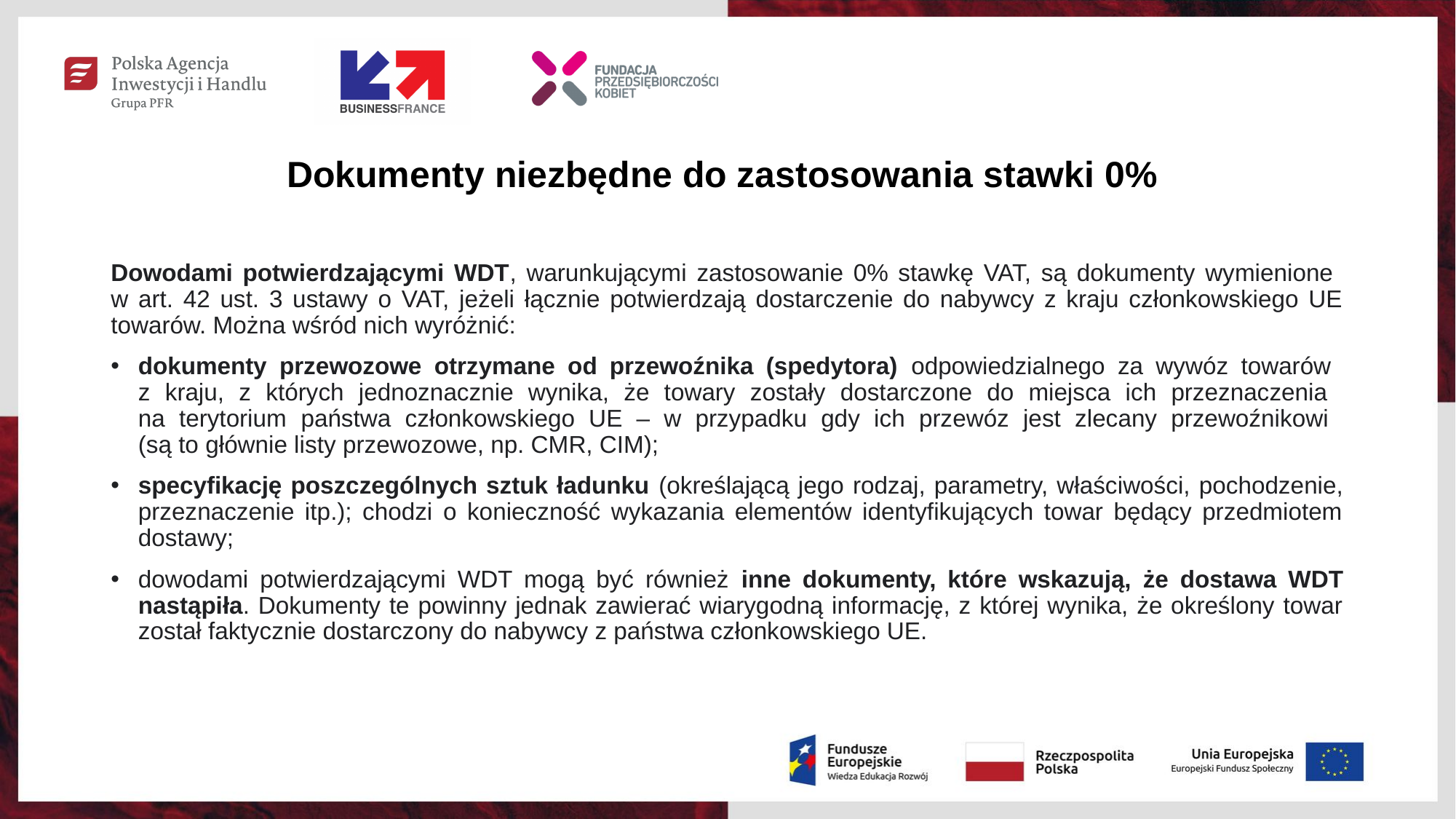

# Dokumenty niezbędne do zastosowania stawki 0%
Dowodami potwierdzającymi WDT, warunkującymi zastosowanie 0% stawkę VAT, są dokumenty wymienione
w art. 42 ust. 3 ustawy o VAT, jeżeli łącznie potwierdzają dostarczenie do nabywcy z kraju członkowskiego UE towarów. Można wśród nich wyróżnić:
dokumenty przewozowe otrzymane od przewoźnika (spedytora) odpowiedzialnego za wywóz towarów
z kraju, z których jednoznacznie wynika, że towary zostały dostarczone do miejsca ich przeznaczenia
na terytorium państwa członkowskiego UE – w przypadku gdy ich przewóz jest zlecany przewoźnikowi
(są to głównie listy przewozowe, np. CMR, CIM);
specyfikację poszczególnych sztuk ładunku (określającą jego rodzaj, parametry, właściwości, pochodzenie, przeznaczenie itp.); chodzi o konieczność wykazania elementów identyfikujących towar będący przedmiotem dostawy;
dowodami potwierdzającymi WDT mogą być również inne dokumenty, które wskazują, że dostawa WDT nastąpiła. Dokumenty te powinny jednak zawierać wiarygodną informację, z której wynika, że określony towar został faktycznie dostarczony do nabywcy z państwa członkowskiego UE.